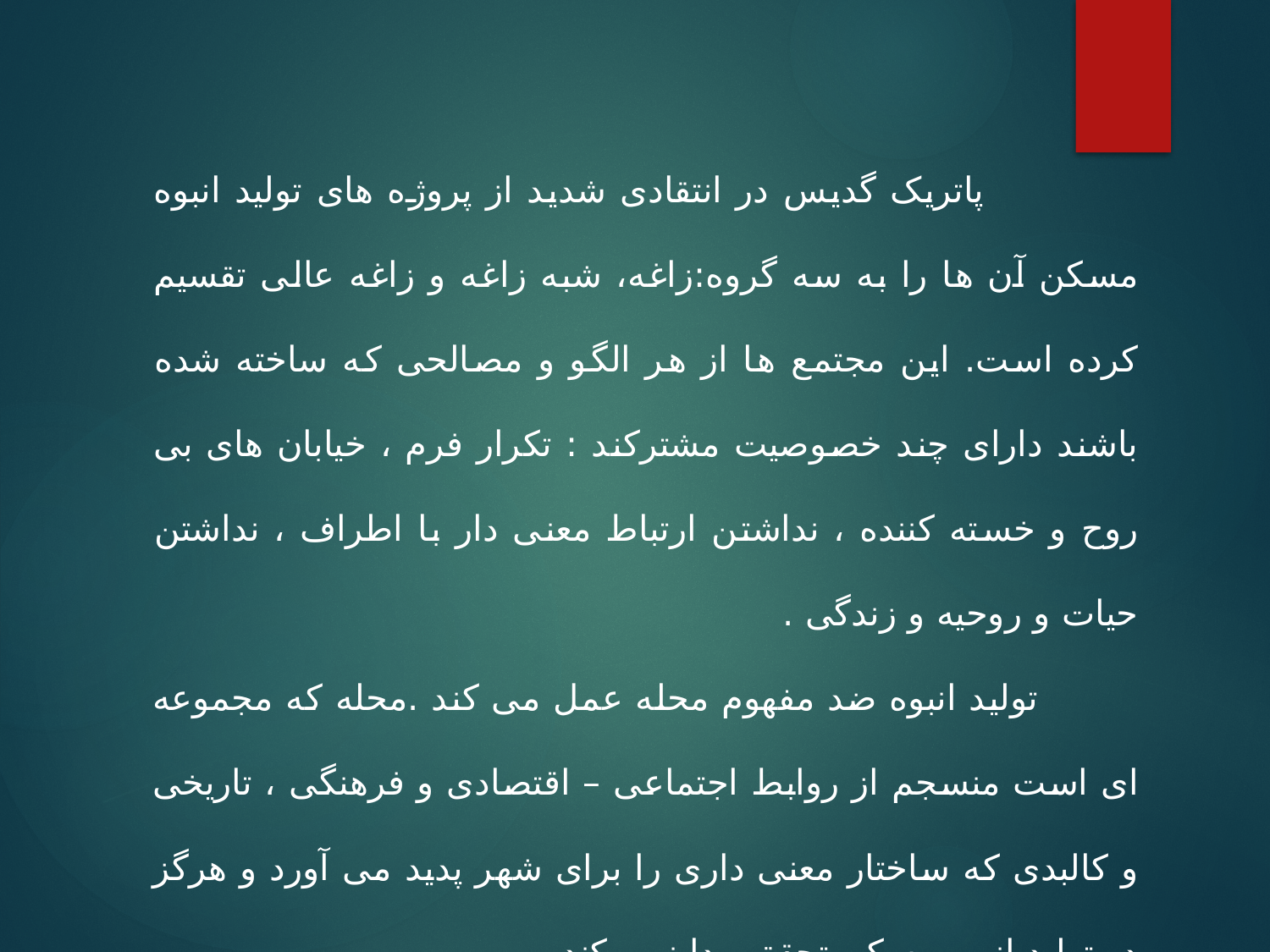

پاتریک گدیس در انتقادی شدید از پروژه های تولید انبوه مسکن آن ها را به سه گروه:زاغه، شبه زاغه و زاغه عالی تقسیم کرده است. این مجتمع ها از هر الگو و مصالحی که ساخته شده باشند دارای چند خصوصیت مشترکند : تکرار فرم ، خیابان های بی روح و خسته کننده ، نداشتن ارتباط معنی دار با اطراف ، نداشتن حیات و روحیه و زندگی .
        تولید انبوه ضد مفهوم محله عمل می کند .محله که مجموعه ای است منسجم از روابط اجتماعی – اقتصادی و فرهنگی ، تاریخی و کالبدی که ساختار معنی داری را برای شهر پدید می آورد و هرگز در تولید انبوه مسکن تحقق پیدا نمی کند .